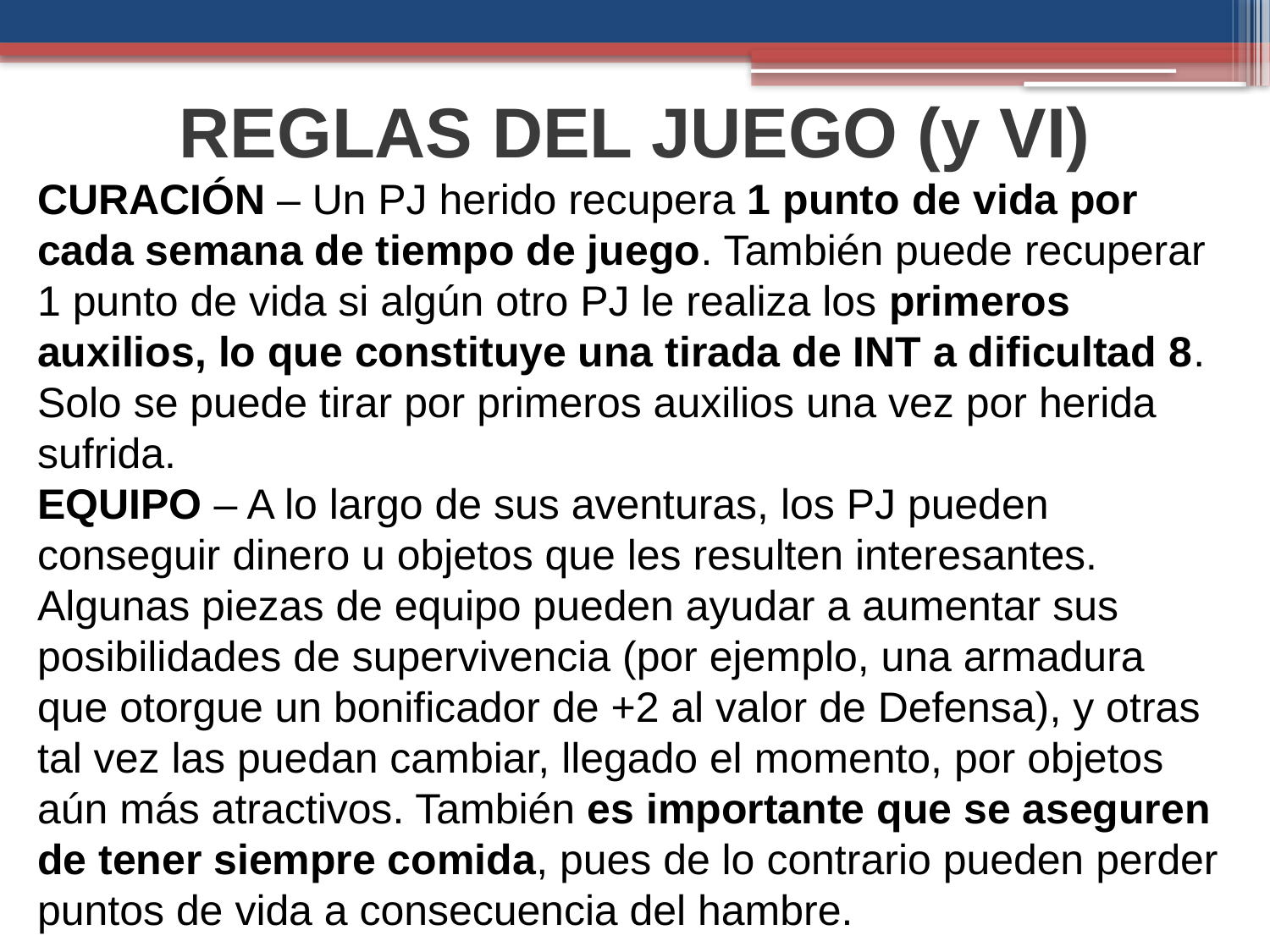

REGLAS DEL JUEGO (y VI)
CURACIÓN – Un PJ herido recupera 1 punto de vida por cada semana de tiempo de juego. También puede recuperar 1 punto de vida si algún otro PJ le realiza los primeros auxilios, lo que constituye una tirada de INT a dificultad 8. Solo se puede tirar por primeros auxilios una vez por herida sufrida.
EQUIPO – A lo largo de sus aventuras, los PJ pueden conseguir dinero u objetos que les resulten interesantes. Algunas piezas de equipo pueden ayudar a aumentar sus posibilidades de supervivencia (por ejemplo, una armadura que otorgue un bonificador de +2 al valor de Defensa), y otras tal vez las puedan cambiar, llegado el momento, por objetos aún más atractivos. También es importante que se aseguren de tener siempre comida, pues de lo contrario pueden perder puntos de vida a consecuencia del hambre.